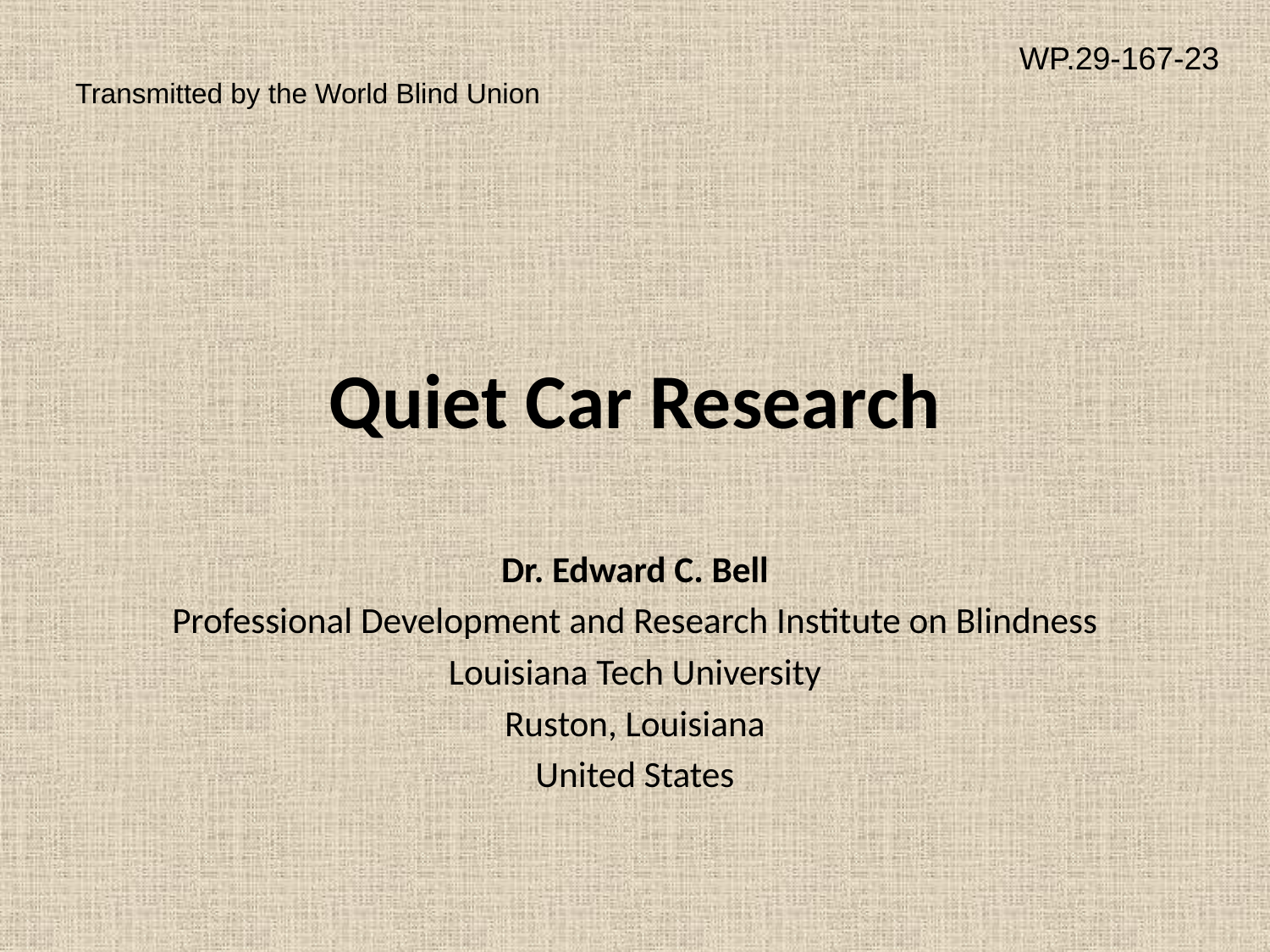

WP.29-167-23
Transmitted by the World Blind Union
# Quiet Car Research
Dr. Edward C. Bell
Professional Development and Research Institute on Blindness
Louisiana Tech University
Ruston, Louisiana
United States